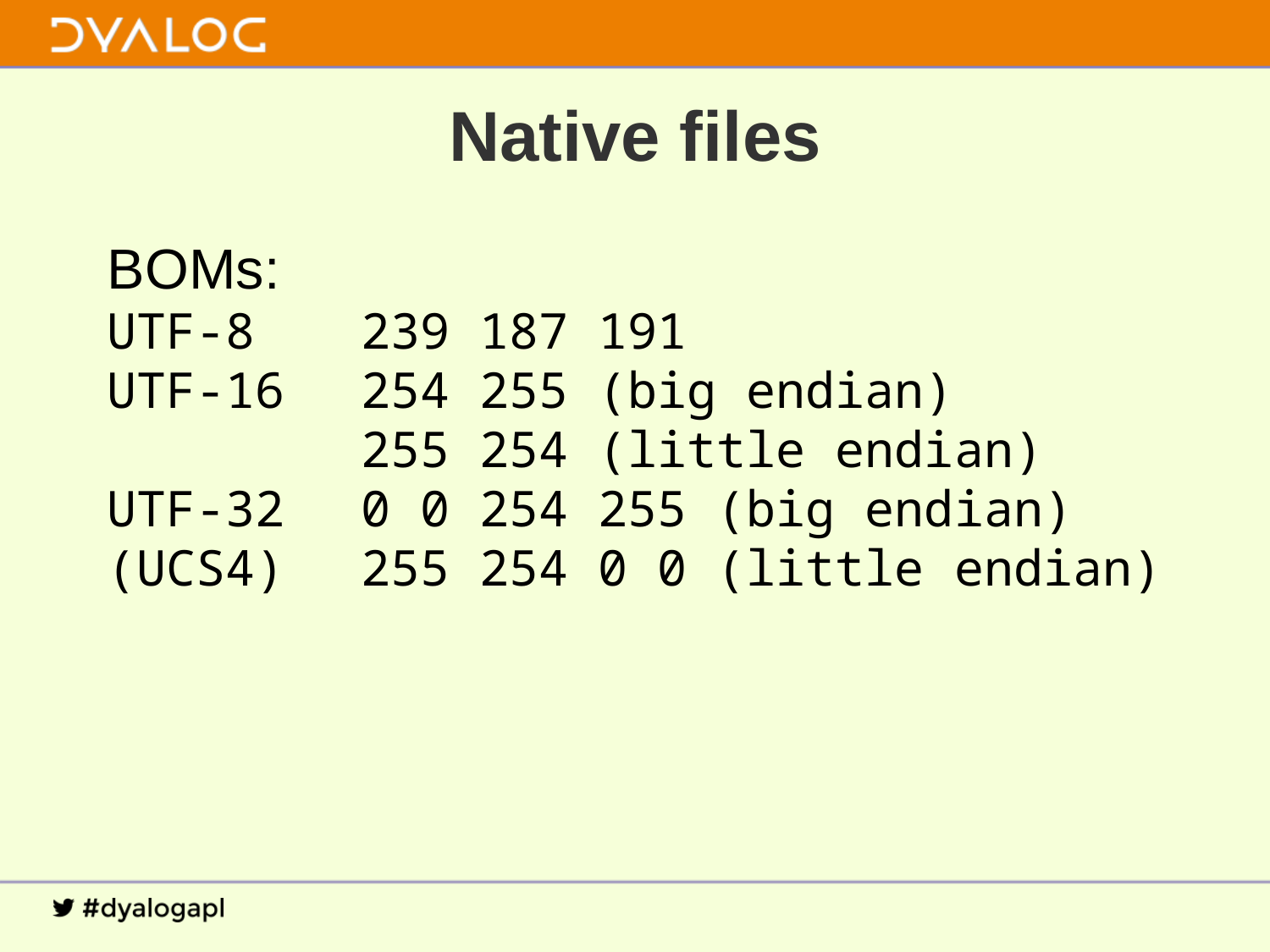

# Native files
BOMs:
UTF-8	239 187 191
UTF-16	254 255 (big endian)
		255 254 (little endian)
UTF-32	0 0 254 255 (big endian)
(UCS4)	255 254 0 0 (little endian)